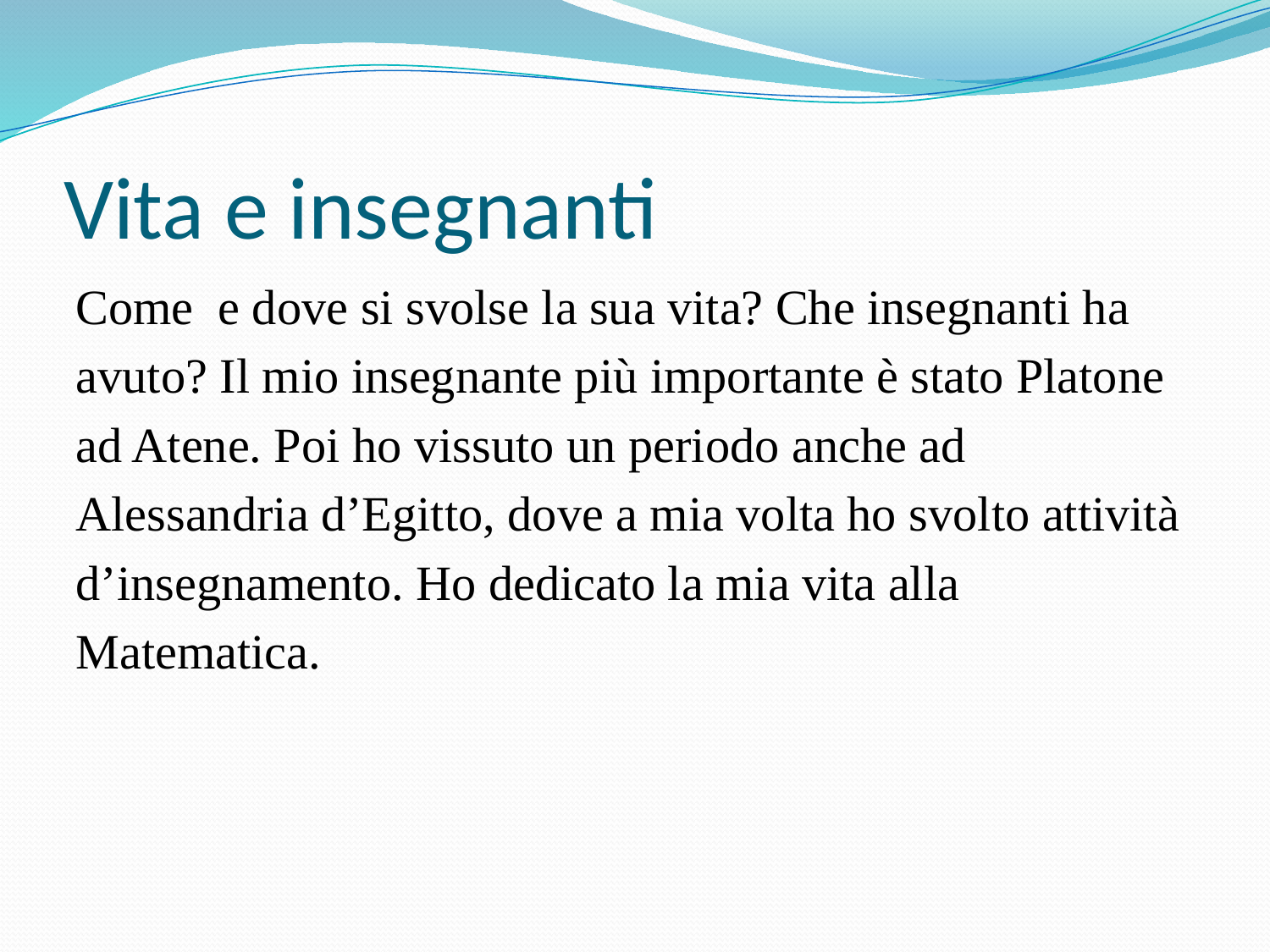

# Vita e insegnanti
Come  e dove si svolse la sua vita? Che insegnanti ha
avuto? Il mio insegnante più importante è stato Platone
ad Atene. Poi ho vissuto un periodo anche ad
Alessandria d’Egitto, dove a mia volta ho svolto attività
d’insegnamento. Ho dedicato la mia vita alla
Matematica.